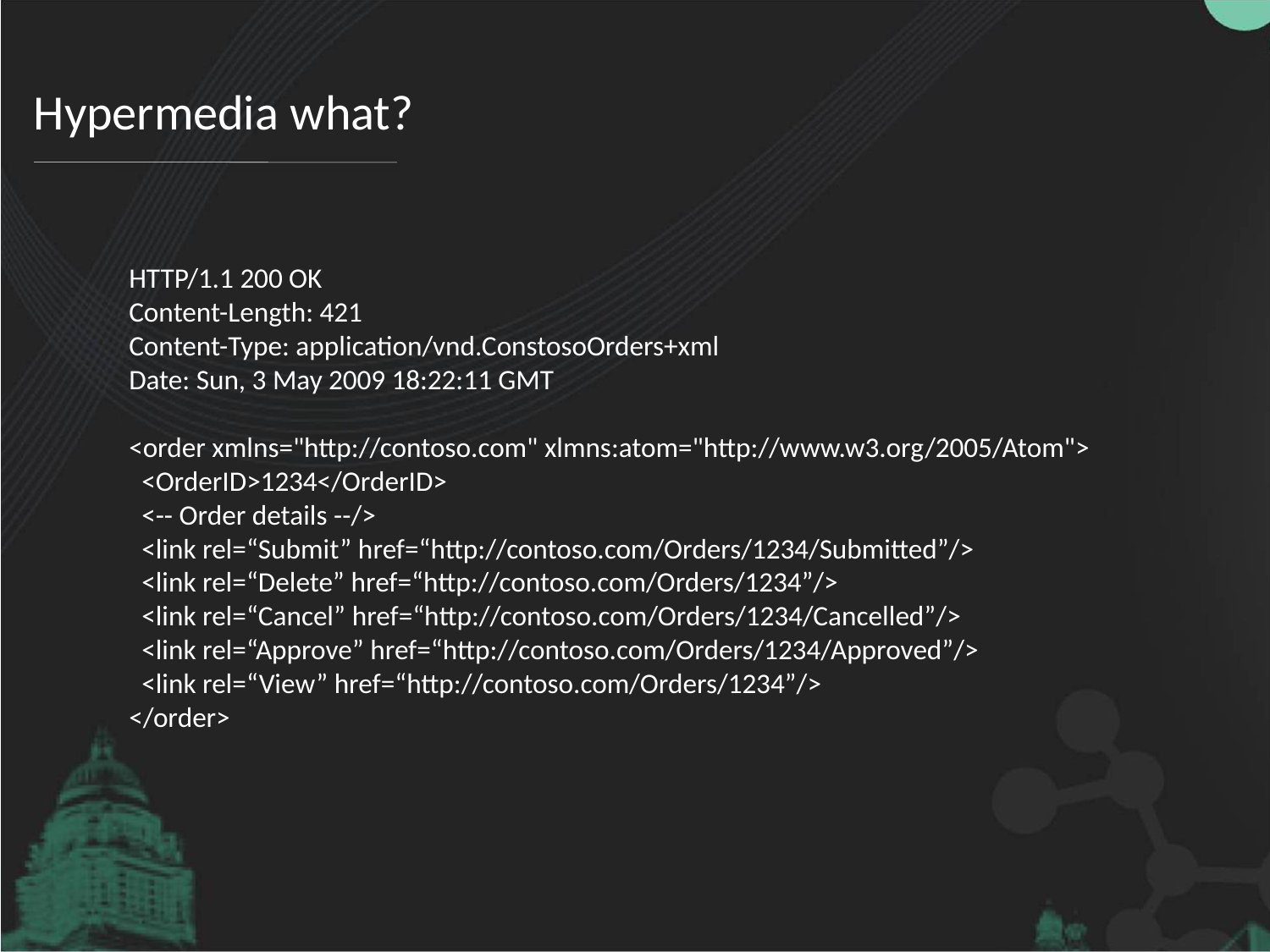

# Hypermedia what?
HTTP/1.1 200 OK
Content-Length: 421
Content-Type: application/vnd.ConstosoOrders+xml
Date: Sun, 3 May 2009 18:22:11 GMT

<order xmlns="http://contoso.com" xlmns:atom="http://www.w3.org/2005/Atom">
  <OrderID>1234</OrderID>
  <-- Order details --/>
  <link rel=“Submit” href=“http://contoso.com/Orders/1234/Submitted”/>
  <link rel=“Delete” href=“http://contoso.com/Orders/1234”/>
  <link rel=“Cancel” href=“http://contoso.com/Orders/1234/Cancelled”/>
  <link rel=“Approve” href=“http://contoso.com/Orders/1234/Approved”/>
  <link rel=“View” href=“http://contoso.com/Orders/1234”/>
</order>